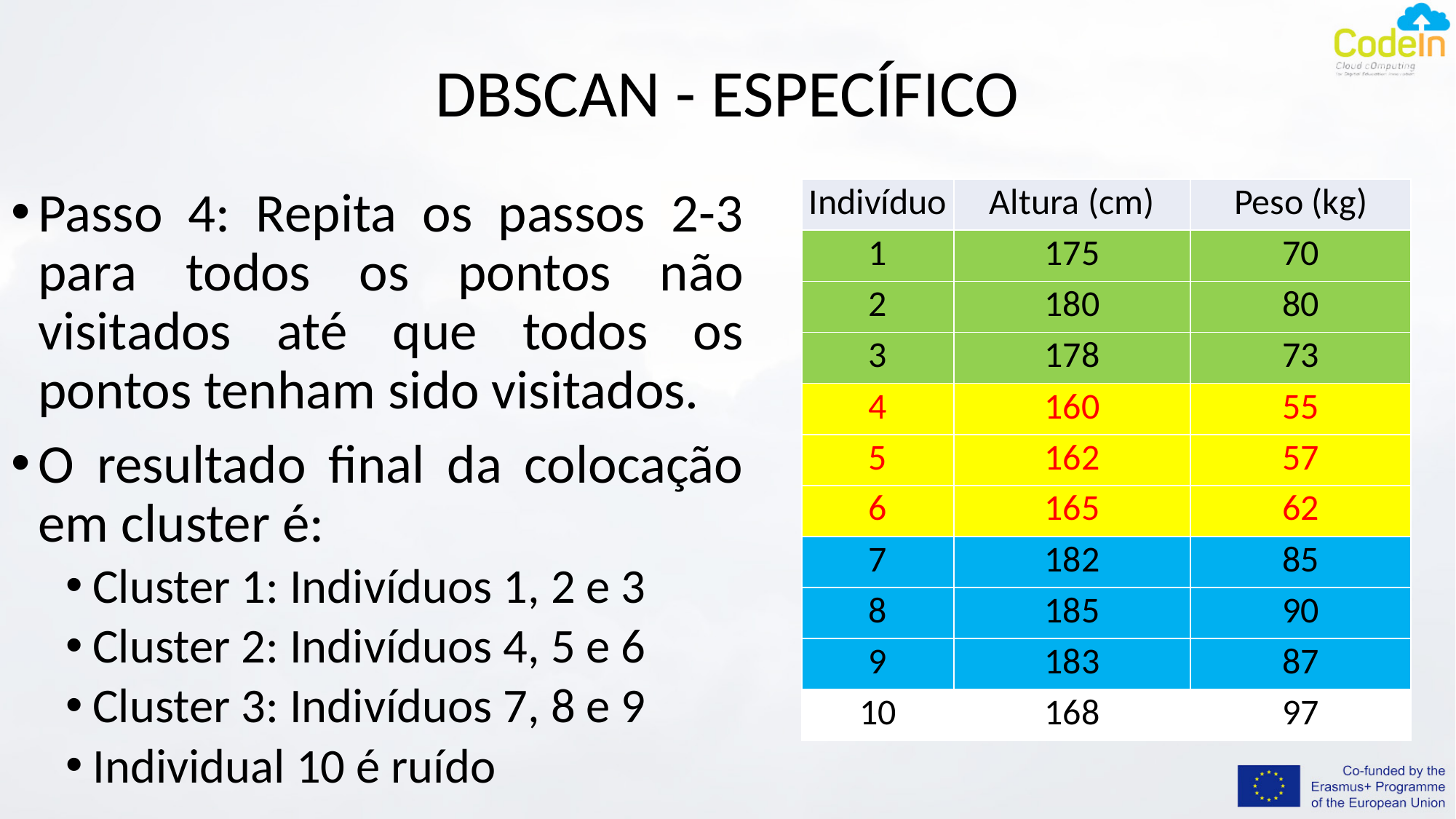

# DBSCAN - ESPECÍFICO
Passo 4: Repita os passos 2-3 para todos os pontos não visitados até que todos os pontos tenham sido visitados.
O resultado final da colocação em cluster é:
Cluster 1: Indivíduos 1, 2 e 3
Cluster 2: Indivíduos 4, 5 e 6
Cluster 3: Indivíduos 7, 8 e 9
Individual 10 é ruído

| Indivíduo | Altura (cm) | Peso (kg) |
| --- | --- | --- |
| 1 | 175 | 70 |
| 2 | 180 | 80 |
| 3 | 178 | 73 |
| 4 | 160 | 55 |
| 5 | 162 | 57 |
| 6 | 165 | 62 |
| 7 | 182 | 85 |
| 8 | 185 | 90 |
| 9 | 183 | 87 |
| 10 | 168 | 97 |